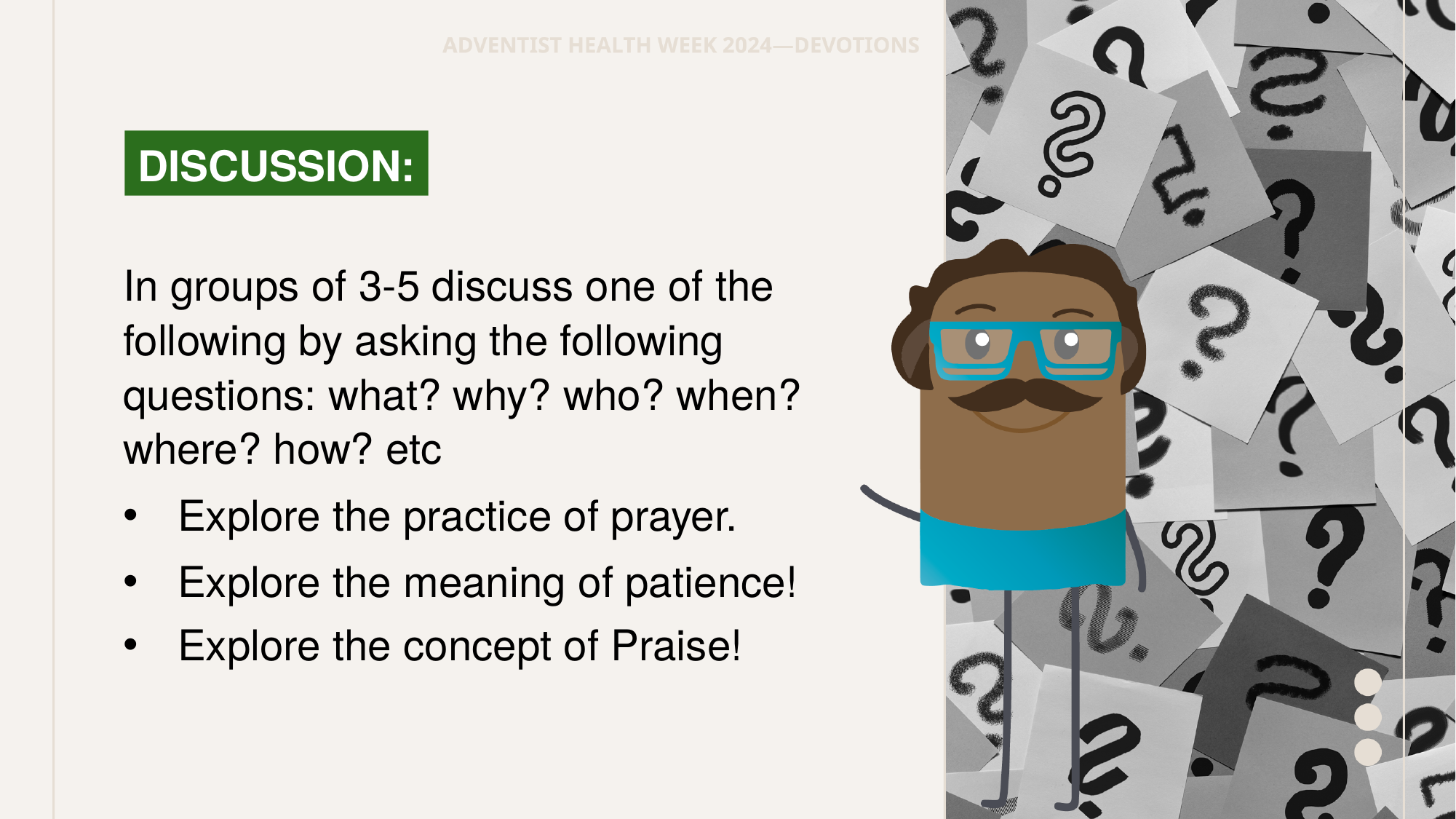

DISCUSSION:
In groups of 3-5 discuss one of the following by asking the following questions: what? why? who? when? where? how? etc
Explore the practice of prayer.
Explore the meaning of patience!
Explore the concept of Praise!